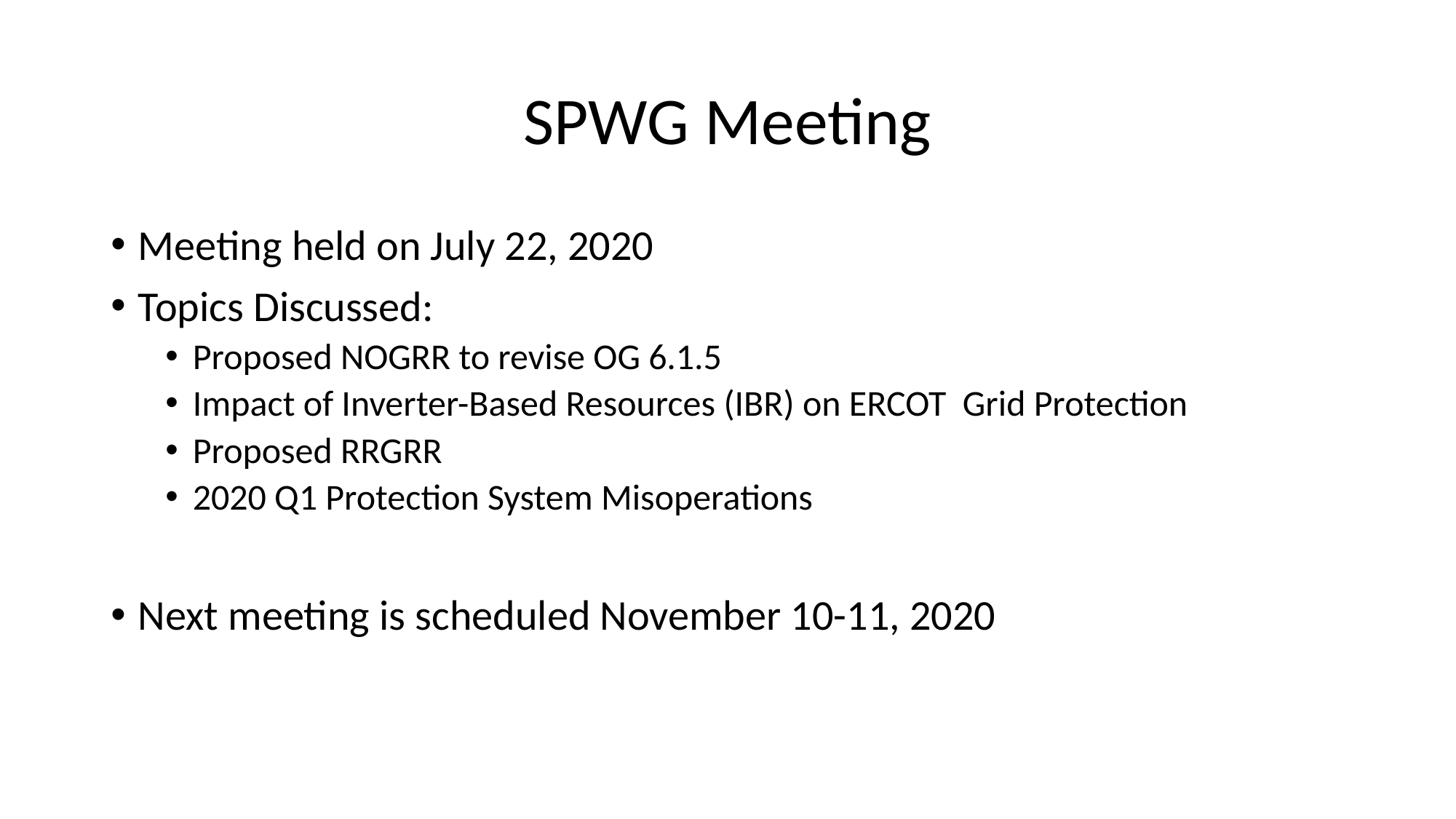

# SPWG Meeting
Meeting held on July 22, 2020
Topics Discussed:
Proposed NOGRR to revise OG 6.1.5
Impact of Inverter-Based Resources (IBR) on ERCOT  Grid Protection
Proposed RRGRR
2020 Q1 Protection System Misoperations

Next meeting is scheduled November 10-11, 2020